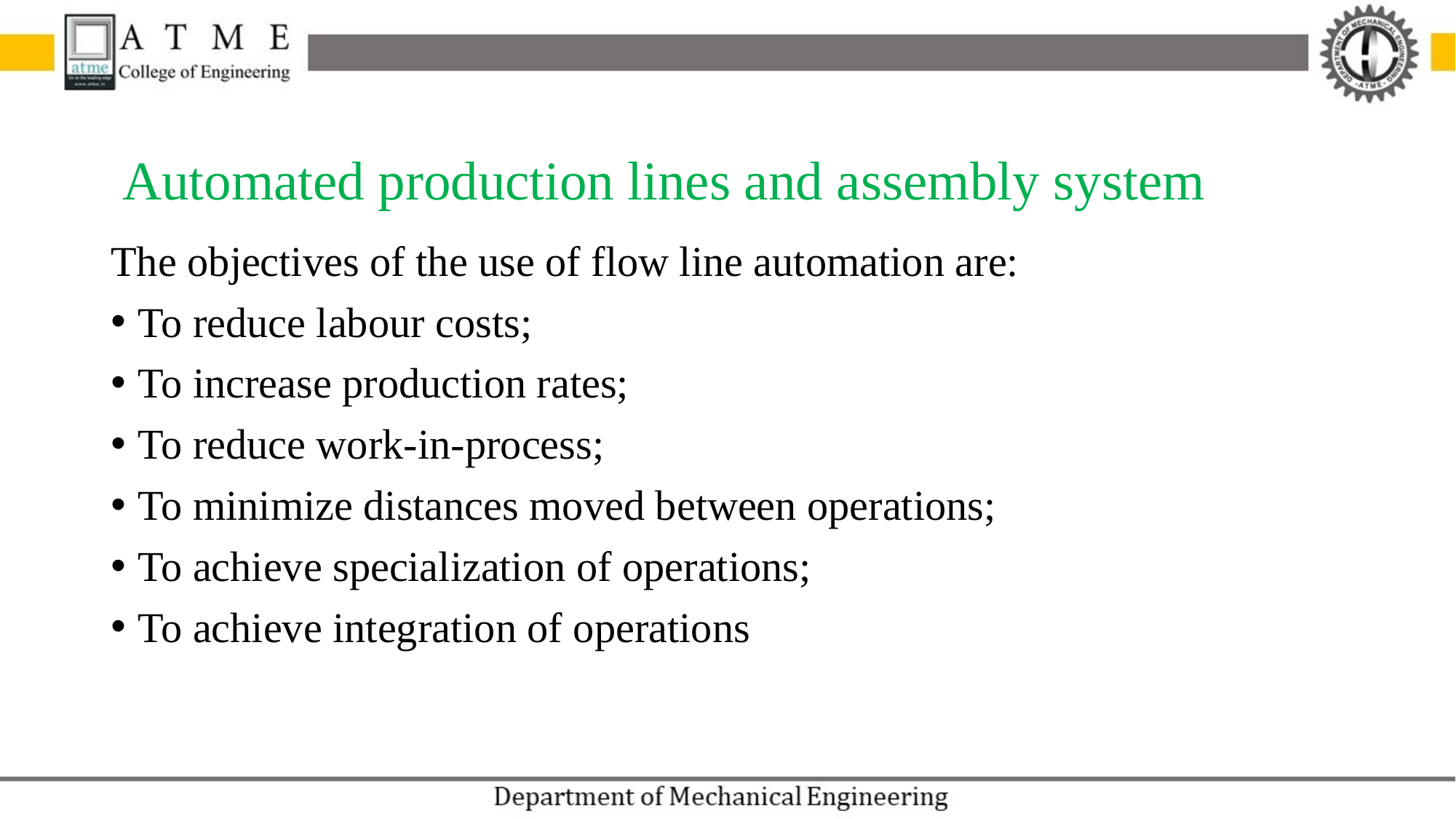

# Automated production lines and assembly system
The objectives of the use of flow line automation are:
To reduce labour costs;
To increase production rates;
To reduce work-in-process;
To minimize distances moved between operations;
To achieve specialization of operations;
To achieve integration of operations